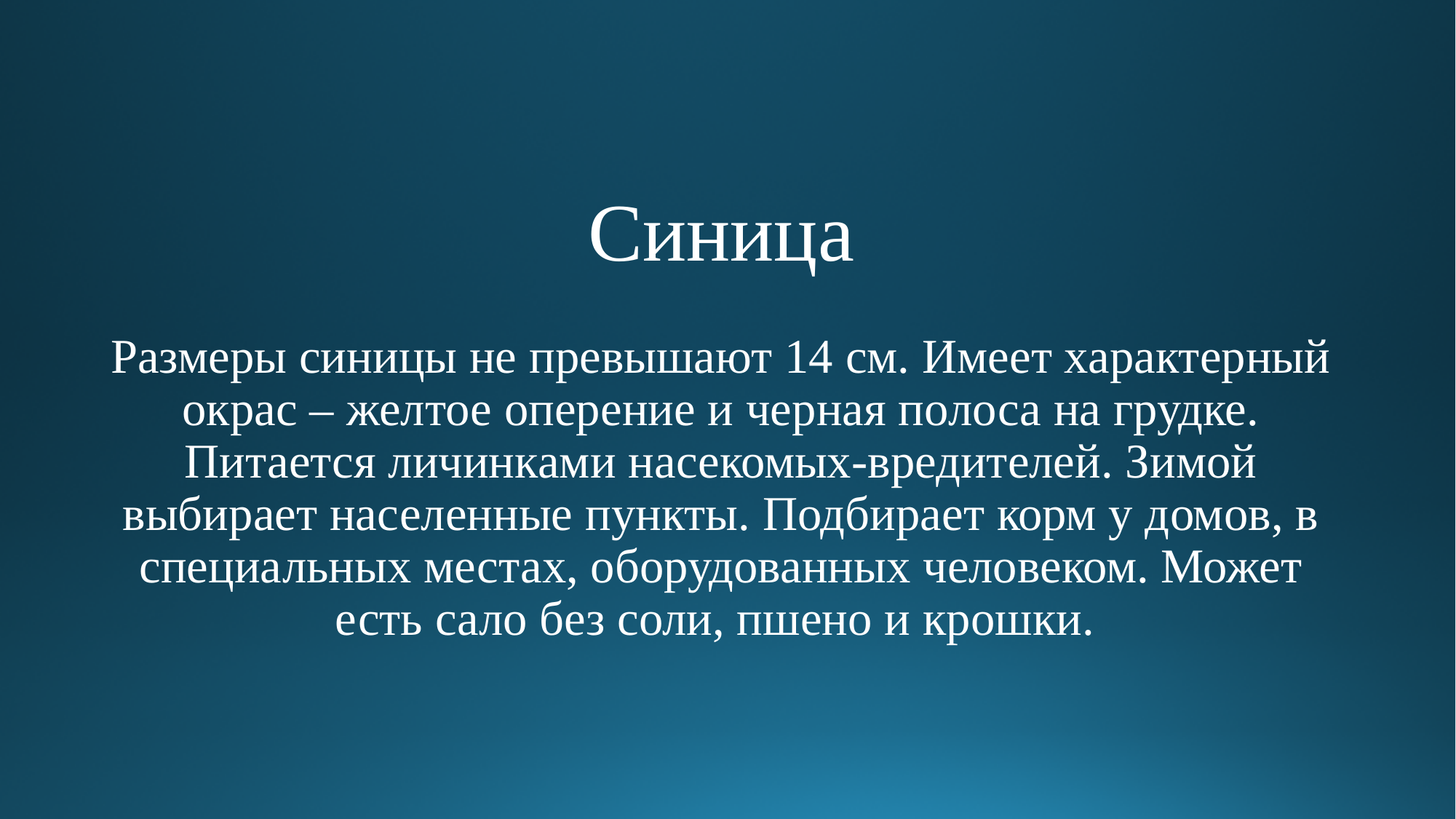

# Синица Размеры синицы не превышают 14 см. Имеет характерный окрас – желтое оперение и черная полоса на грудке. Питается личинками насекомых-вредителей. Зимой выбирает населенные пункты. Подбирает корм у домов, в специальных местах, оборудованных человеком. Может есть сало без соли, пшено и крошки.